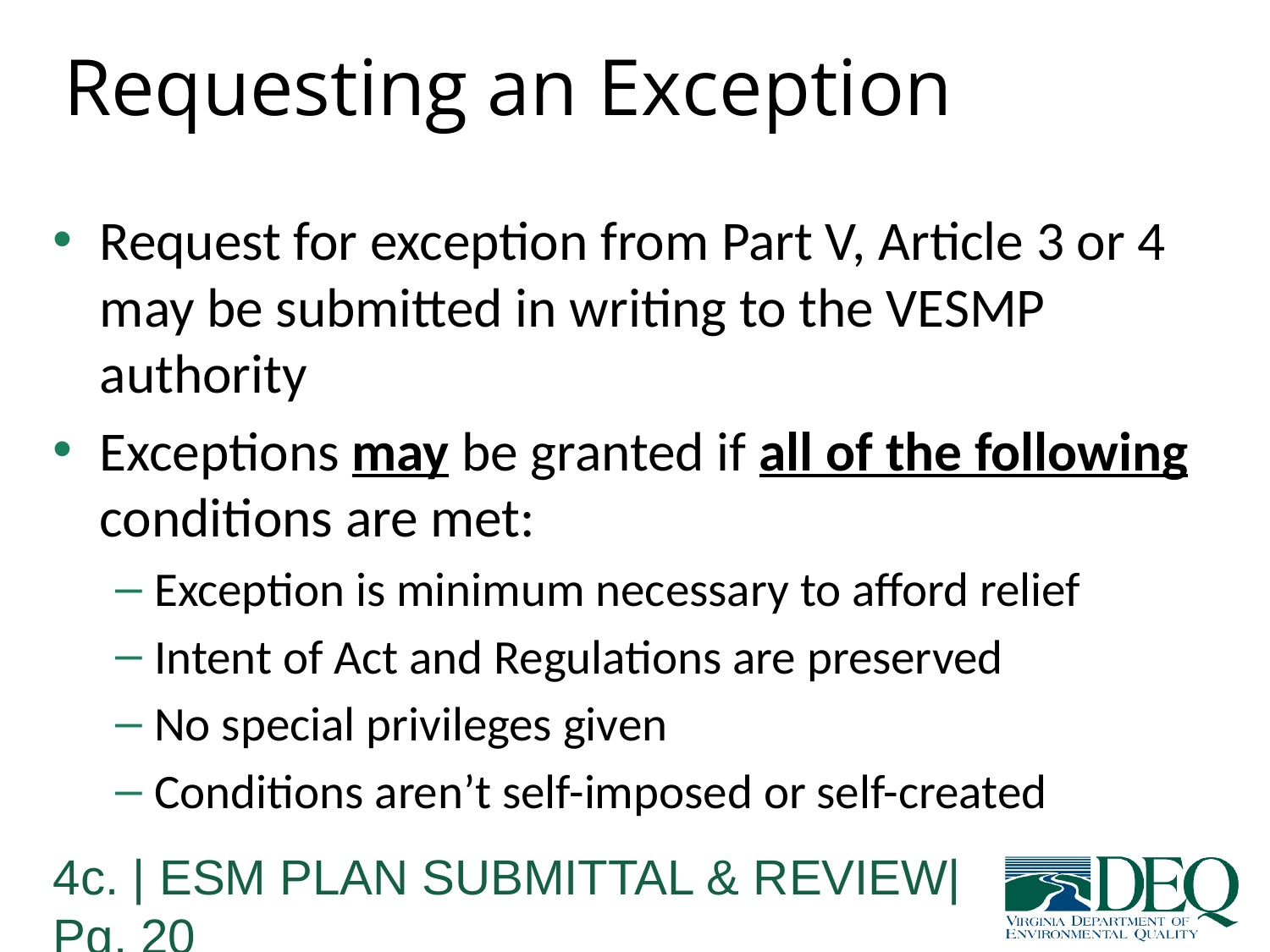

# Requesting an Exception
Request for exception from Part V, Article 3 or 4 may be submitted in writing to the VESMP authority
Exceptions may be granted if all of the following conditions are met:
Exception is minimum necessary to afford relief
Intent of Act and Regulations are preserved
No special privileges given
Conditions aren’t self-imposed or self-created

4c. | ESM PLAN SUBMITTAL & REVIEW| Pg. 20